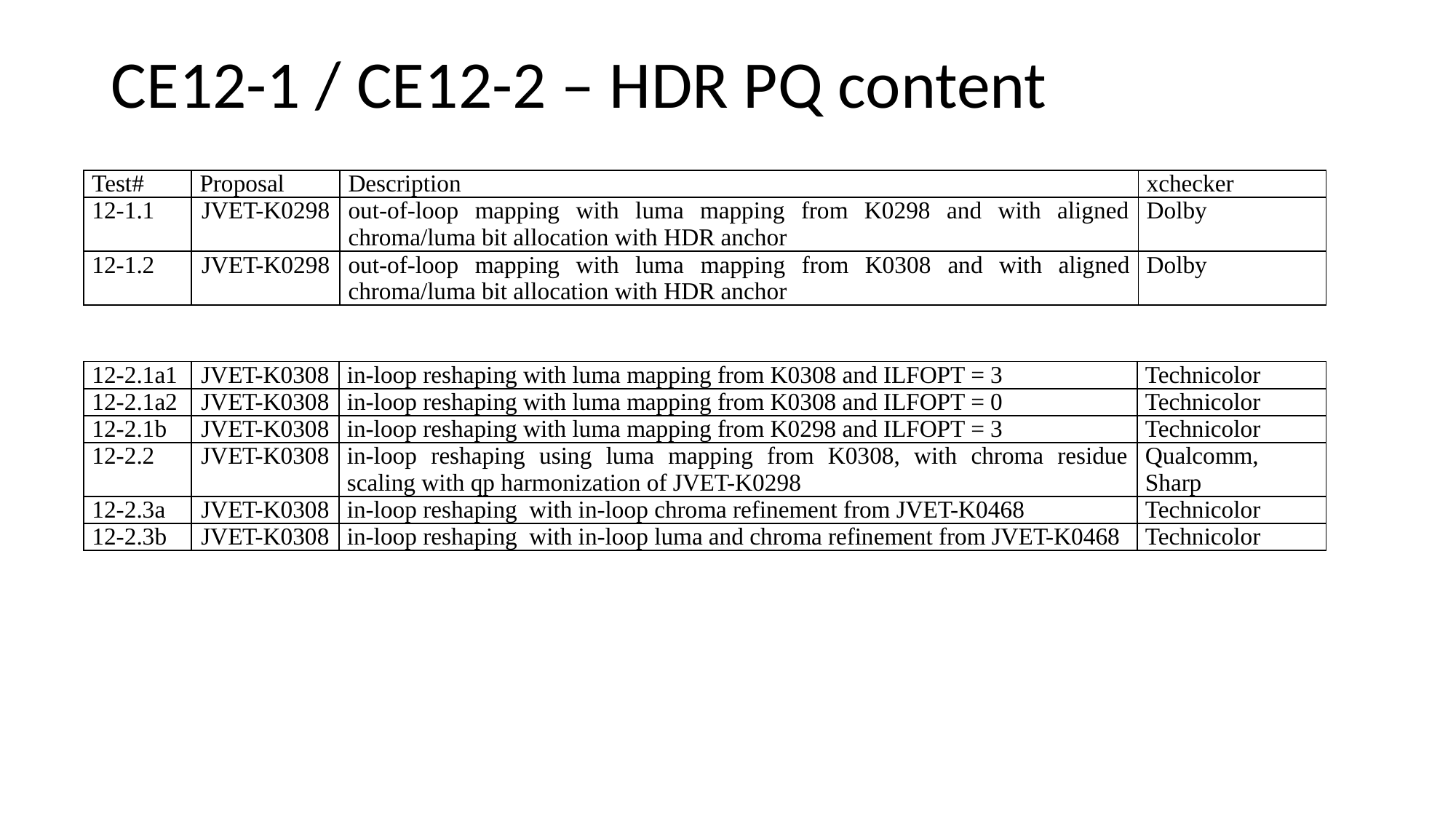

CE12-1 / CE12-2 – HDR PQ content
| Test# | Proposal | Description | xchecker |
| --- | --- | --- | --- |
| 12-1.1 | JVET-K0298 | out-of-loop mapping with luma mapping from K0298 and with aligned chroma/luma bit allocation with HDR anchor | Dolby |
| 12-1.2 | JVET-K0298 | out-of-loop mapping with luma mapping from K0308 and with aligned chroma/luma bit allocation with HDR anchor | Dolby |
| 12-2.1a1 | JVET-K0308 | in-loop reshaping with luma mapping from K0308 and ILFOPT = 3 | Technicolor |
| --- | --- | --- | --- |
| 12-2.1a2 | JVET-K0308 | in-loop reshaping with luma mapping from K0308 and ILFOPT = 0 | Technicolor |
| 12-2.1b | JVET-K0308 | in-loop reshaping with luma mapping from K0298 and ILFOPT = 3 | Technicolor |
| 12-2.2 | JVET-K0308 | in-loop reshaping using luma mapping from K0308, with chroma residue scaling with qp harmonization of JVET-K0298 | Qualcomm, Sharp |
| 12-2.3a | JVET-K0308 | in-loop reshaping with in-loop chroma refinement from JVET-K0468 | Technicolor |
| 12-2.3b | JVET-K0308 | in-loop reshaping with in-loop luma and chroma refinement from JVET-K0468 | Technicolor |